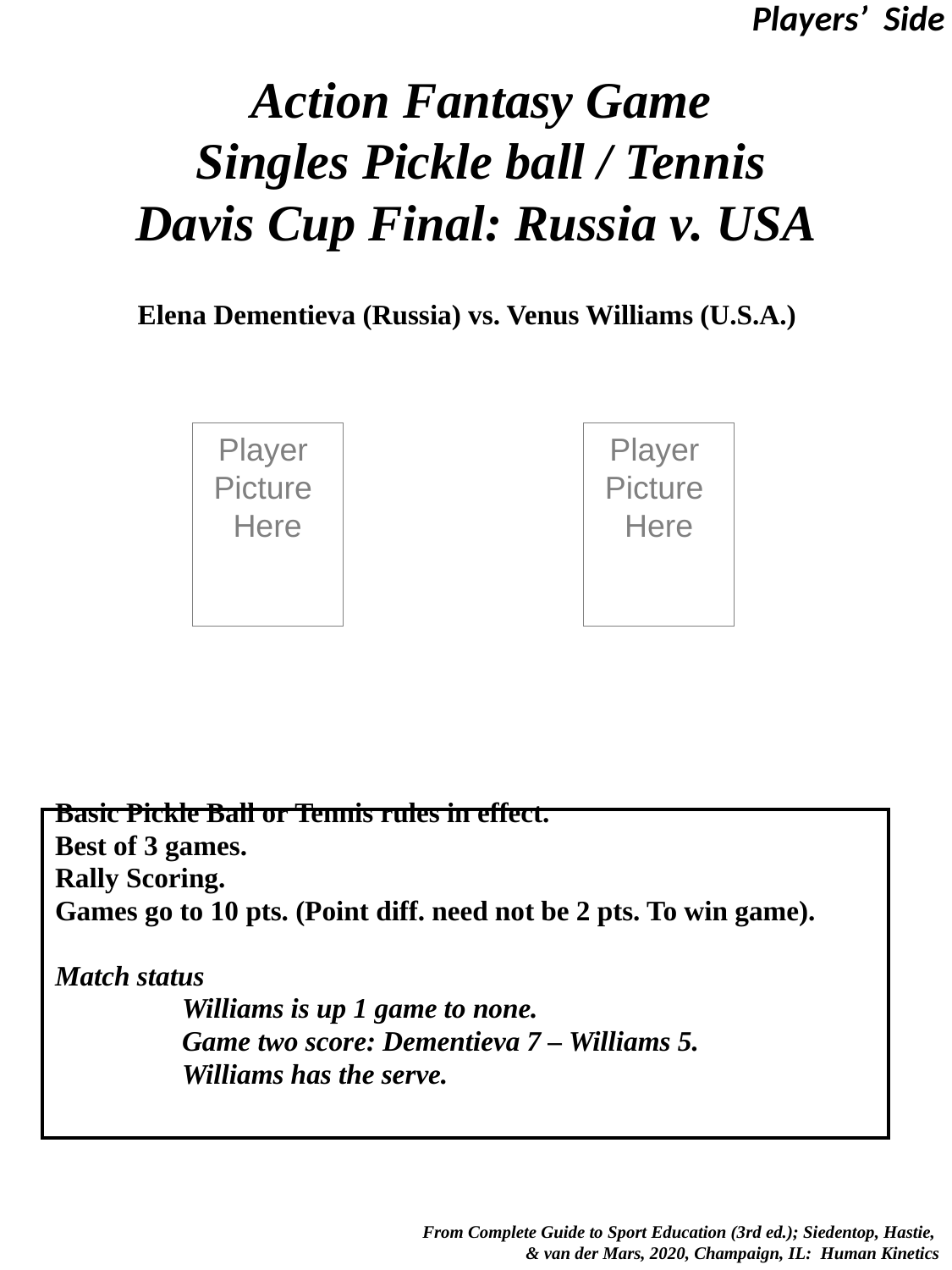

Players’  Side
# Action Fantasy Game Singles Pickle ball / Tennis Davis Cup Final: Russia v. USA
Elena Dementieva (Russia) vs. Venus Williams (U.S.A.)

Basic Pickle Ball or Tennis rules in effect.
Best of 3 games.
Rally Scoring.
Games go to 10 pts. (Point diff. need not be 2 pts. To win game).

Match status
	Williams is up 1 game to none.
	Game two score: Dementieva 7 – Williams 5.
	Williams has the serve.

Player
Picture
Here

Player
Picture
Here

 From Complete Guide to Sport Education (3rd ed.); Siedentop, Hastie,
& van der Mars, 2020, Champaign, IL:  Human Kinetics